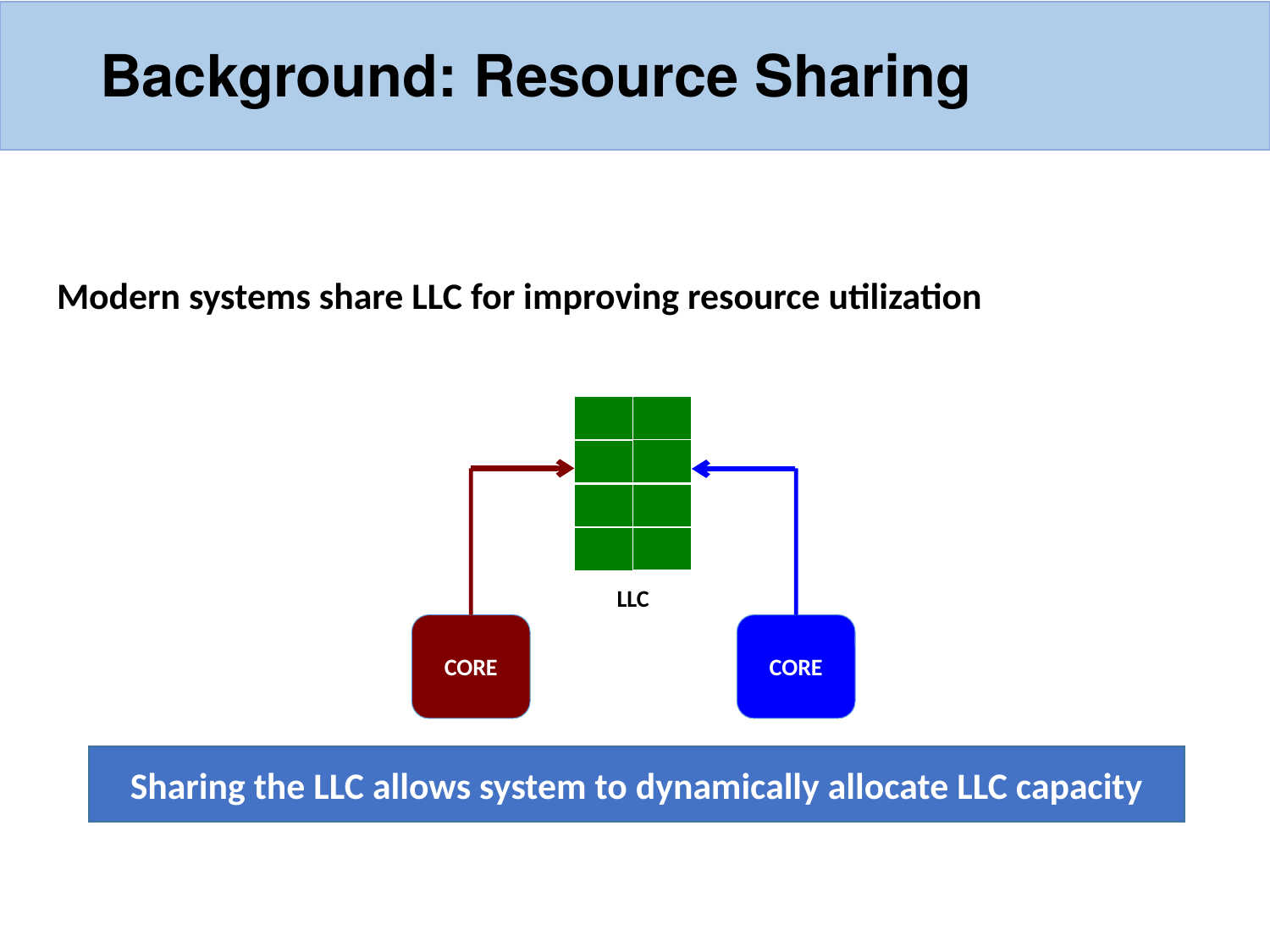

# Background: Resource Sharing
Modern systems share LLC for improving resource utilization

B

LLC

CORE

CORE
Sharing the LLC allows system to dynamically allocate LLC capacity